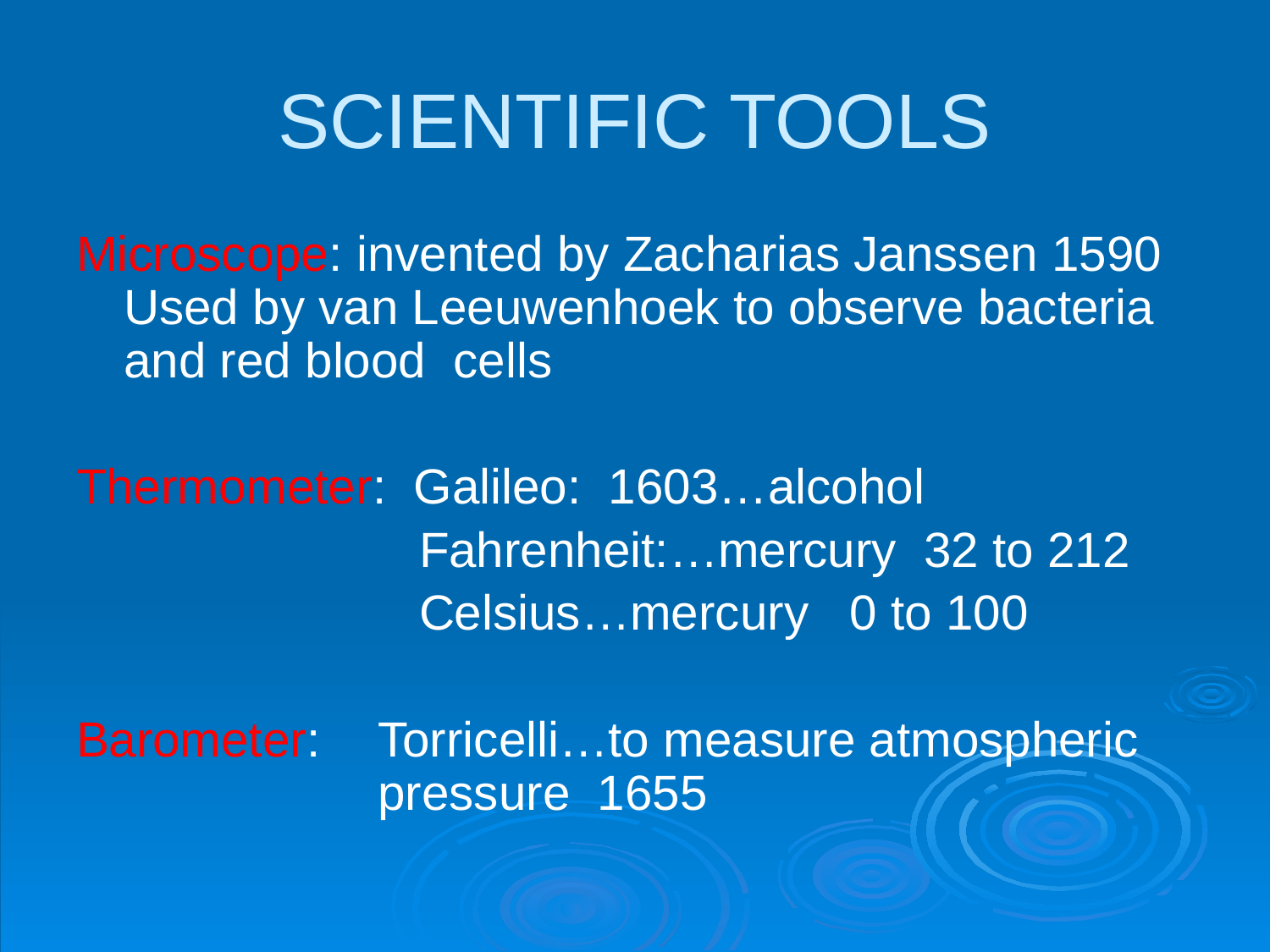

# SCIENTIFIC TOOLS
Microscope: invented by Zacharias Janssen 1590  Used by van Leeuwenhoek to observe bacteria and red blood  cells

Thermometer:  Galileo:  1603…alcohol
			   Fahrenheit:…mercury  32 to 212
			   Celsius…mercury   0 to 100

Barometer:	Torricelli…to measure atmospheric 		pressure  1655